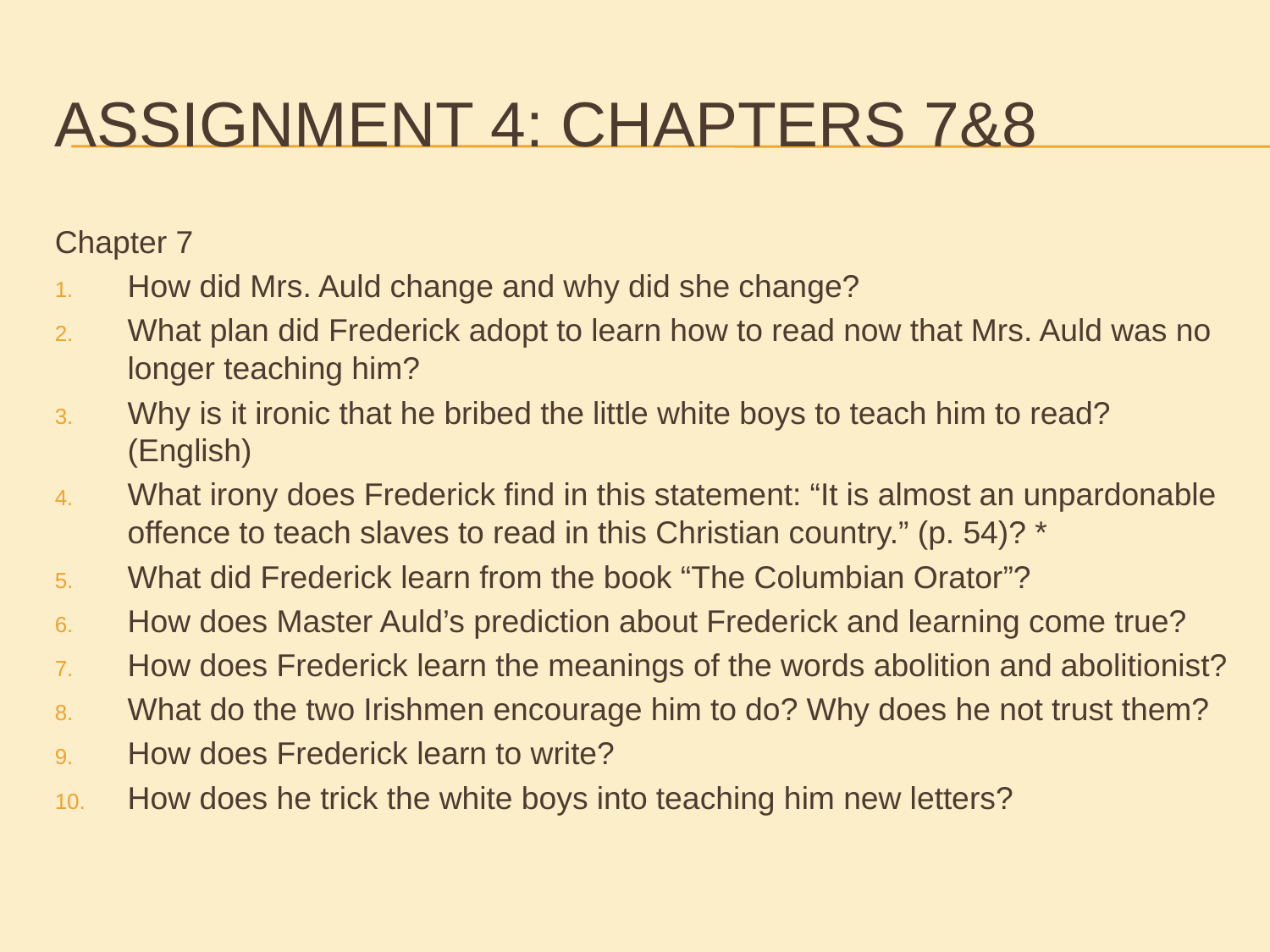

# Assignment 4: Chapters 7&8
Chapter 7
How did Mrs. Auld change and why did she change?
What plan did Frederick adopt to learn how to read now that Mrs. Auld was no longer teaching him?
Why is it ironic that he bribed the little white boys to teach him to read? (English)
What irony does Frederick find in this statement: “It is almost an unpardonable offence to teach slaves to read in this Christian country.” (p. 54)? *
What did Frederick learn from the book “The Columbian Orator”?
How does Master Auld’s prediction about Frederick and learning come true?
How does Frederick learn the meanings of the words abolition and abolitionist?
What do the two Irishmen encourage him to do? Why does he not trust them?
How does Frederick learn to write?
How does he trick the white boys into teaching him new letters?